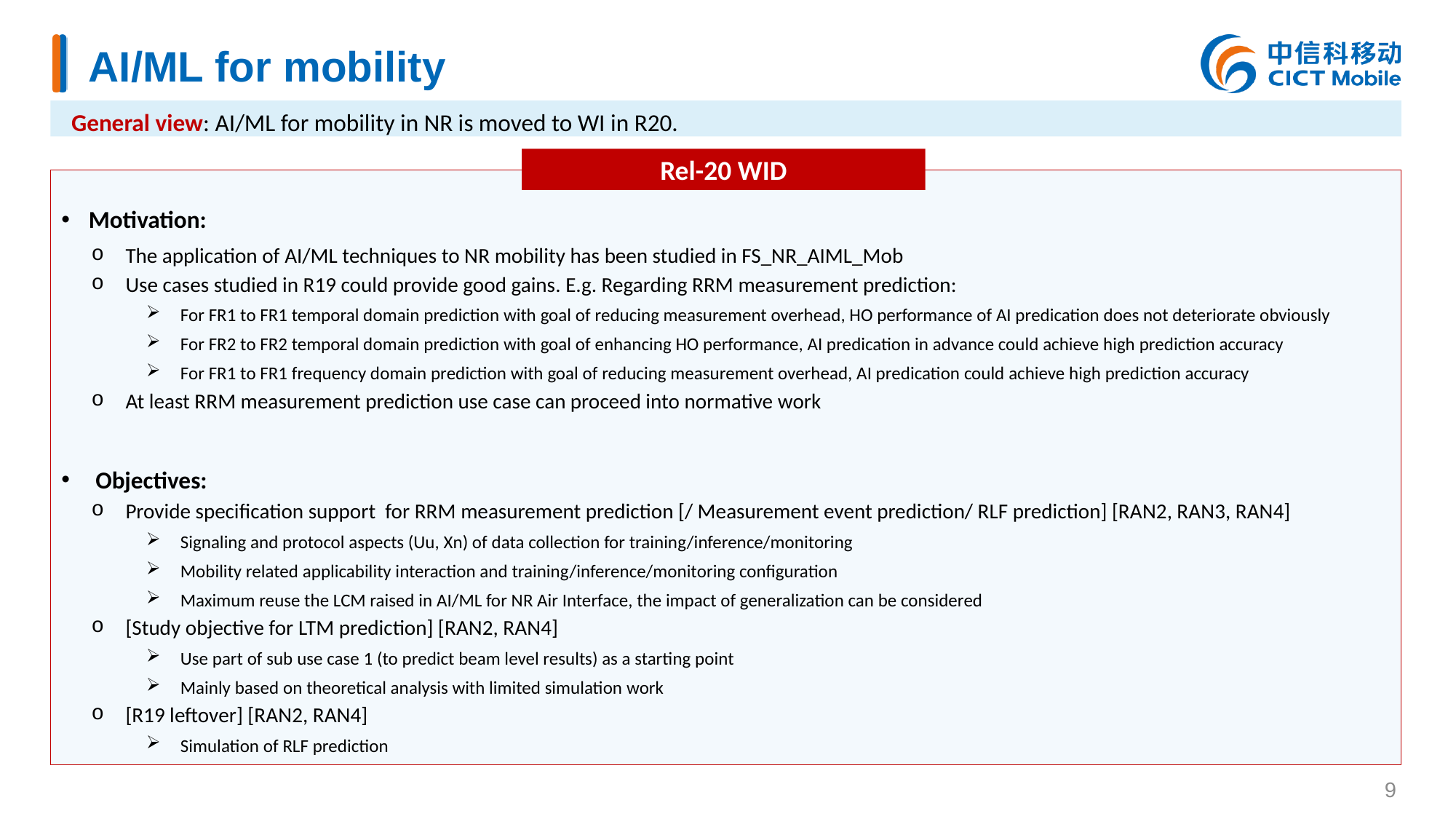

# AI/ML for mobility
General view: AI/ML for mobility in NR is moved to WI in R20.
Rel-20 WID

Motivation:
The application of AI/ML techniques to NR mobility has been studied in FS_NR_AIML_Mob
Use cases studied in R19 could provide good gains. E.g. Regarding RRM measurement prediction:
For FR1 to FR1 temporal domain prediction with goal of reducing measurement overhead, HO performance of AI predication does not deteriorate obviously
For FR2 to FR2 temporal domain prediction with goal of enhancing HO performance, AI predication in advance could achieve high prediction accuracy
For FR1 to FR1 frequency domain prediction with goal of reducing measurement overhead, AI predication could achieve high prediction accuracy
At least RRM measurement prediction use case can proceed into normative work

Objectives:
Provide specification support  for RRM measurement prediction [/ Measurement event prediction/ RLF prediction] [RAN2, RAN3, RAN4]
Signaling and protocol aspects (Uu, Xn) of data collection for training/inference/monitoring
Mobility related applicability interaction and training/inference/monitoring configuration
Maximum reuse the LCM raised in AI/ML for NR Air Interface, the impact of generalization can be considered
[Study objective for LTM prediction] [RAN2, RAN4]
Use part of sub use case 1 (to predict beam level results) as a starting point
Mainly based on theoretical analysis with limited simulation work
[R19 leftover] [RAN2, RAN4]
Simulation of RLF prediction

9